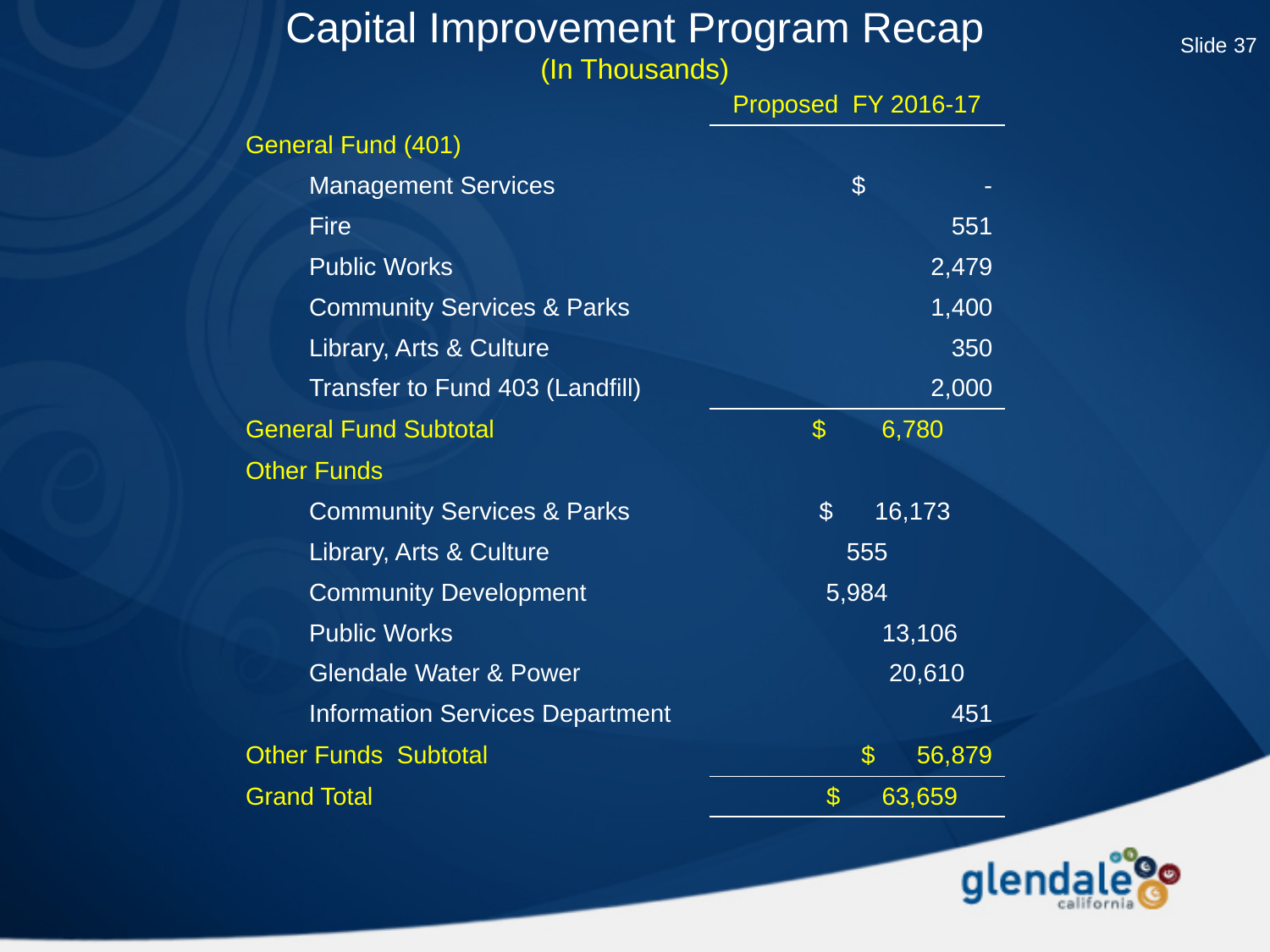

# Capital Improvement Program Recap (In Thousands)
Slide 37
|  | Proposed FY 2016-17 |
| --- | --- |
| General Fund (401) |  |
| Management Services | $ - |
| Fire | 551 |
| Public Works | 2,479 |
| Community Services & Parks | 1,400 |
| Library, Arts & Culture | 350 |
| Transfer to Fund 403 (Landfill) | 2,000 |
| General Fund Subtotal | $ 6,780 |
| Other Funds |  |
| Community Services & Parks | $ 16,173 |
| Library, Arts & Culture | 555 |
| Community Development | 5,984 |
| Public Works | 13,106 |
| Glendale Water & Power | 20,610 |
| Information Services Department | 451 |
| Other Funds Subtotal | $ 56,879 |
| Grand Total | $ 63,659 |